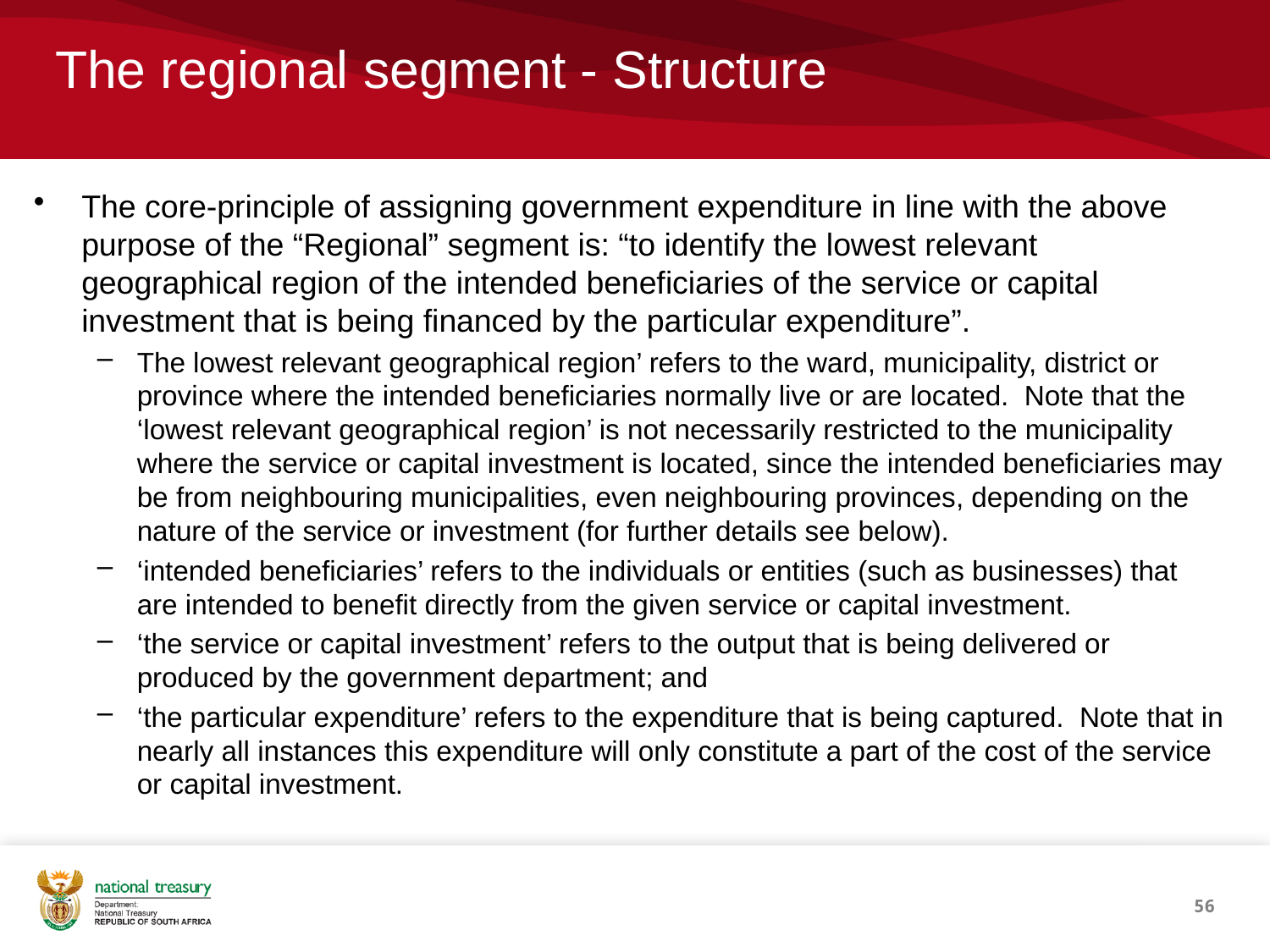

The regional segment - Structure
The core-principle of assigning government expenditure in line with the above purpose of the “Regional” segment is: “to identify the lowest relevant geographical region of the intended beneficiaries of the service or capital investment that is being financed by the particular expenditure”.
The lowest relevant geographical region’ refers to the ward, municipality, district or province where the intended beneficiaries normally live or are located.  Note that the ‘lowest relevant geographical region’ is not necessarily restricted to the municipality where the service or capital investment is located, since the intended beneficiaries may be from neighbouring municipalities, even neighbouring provinces, depending on the nature of the service or investment (for further details see below).
‘intended beneficiaries’ refers to the individuals or entities (such as businesses) that are intended to benefit directly from the given service or capital investment.
‘the service or capital investment’ refers to the output that is being delivered or produced by the government department; and
‘the particular expenditure’ refers to the expenditure that is being captured.  Note that in nearly all instances this expenditure will only constitute a part of the cost of the service or capital investment.

56